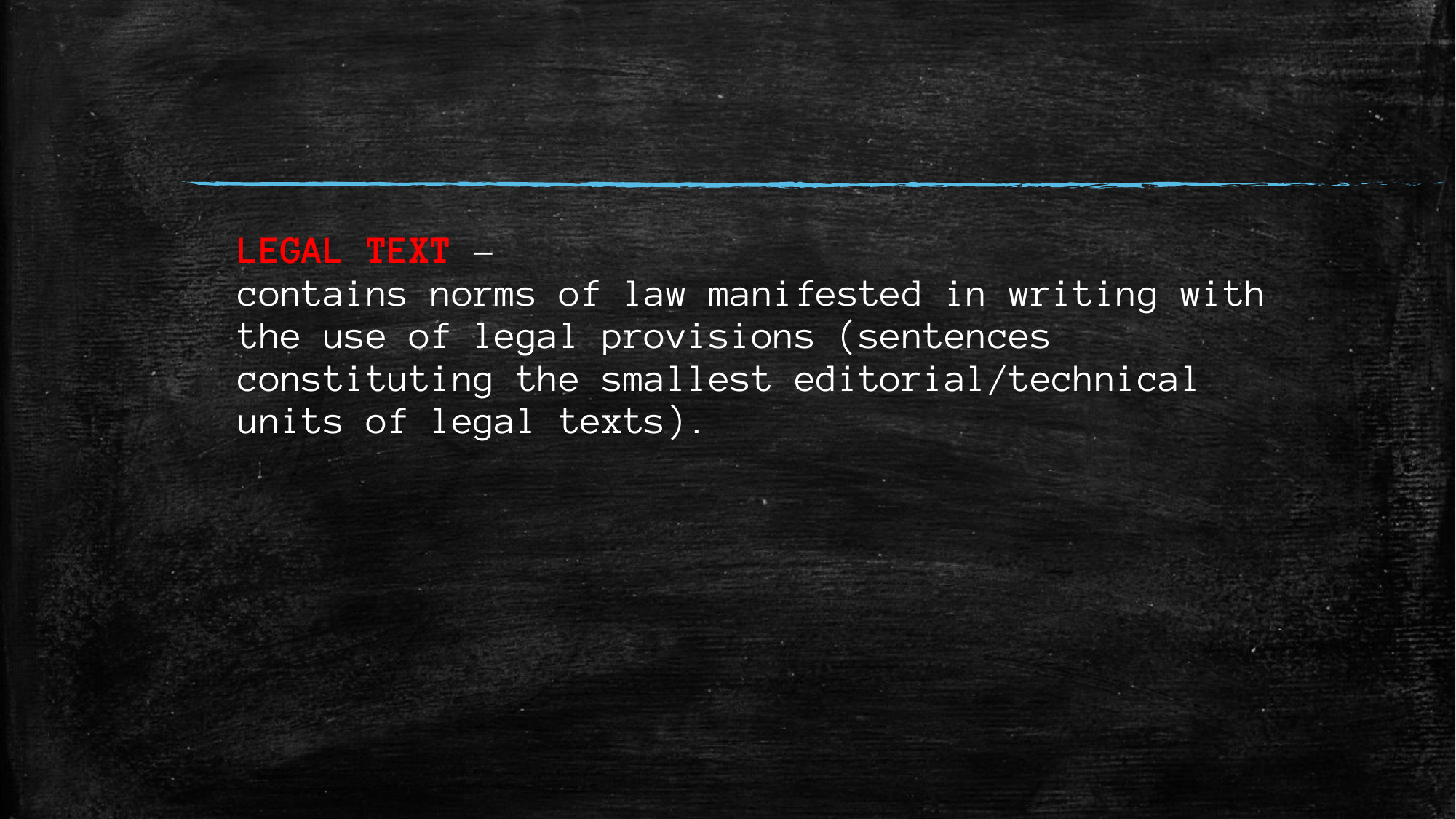

# LEGAL TEXT – contains norms of law manifested in writing with the use of legal provisions (sentences constituting the smallest editorial/technical units of legal texts).